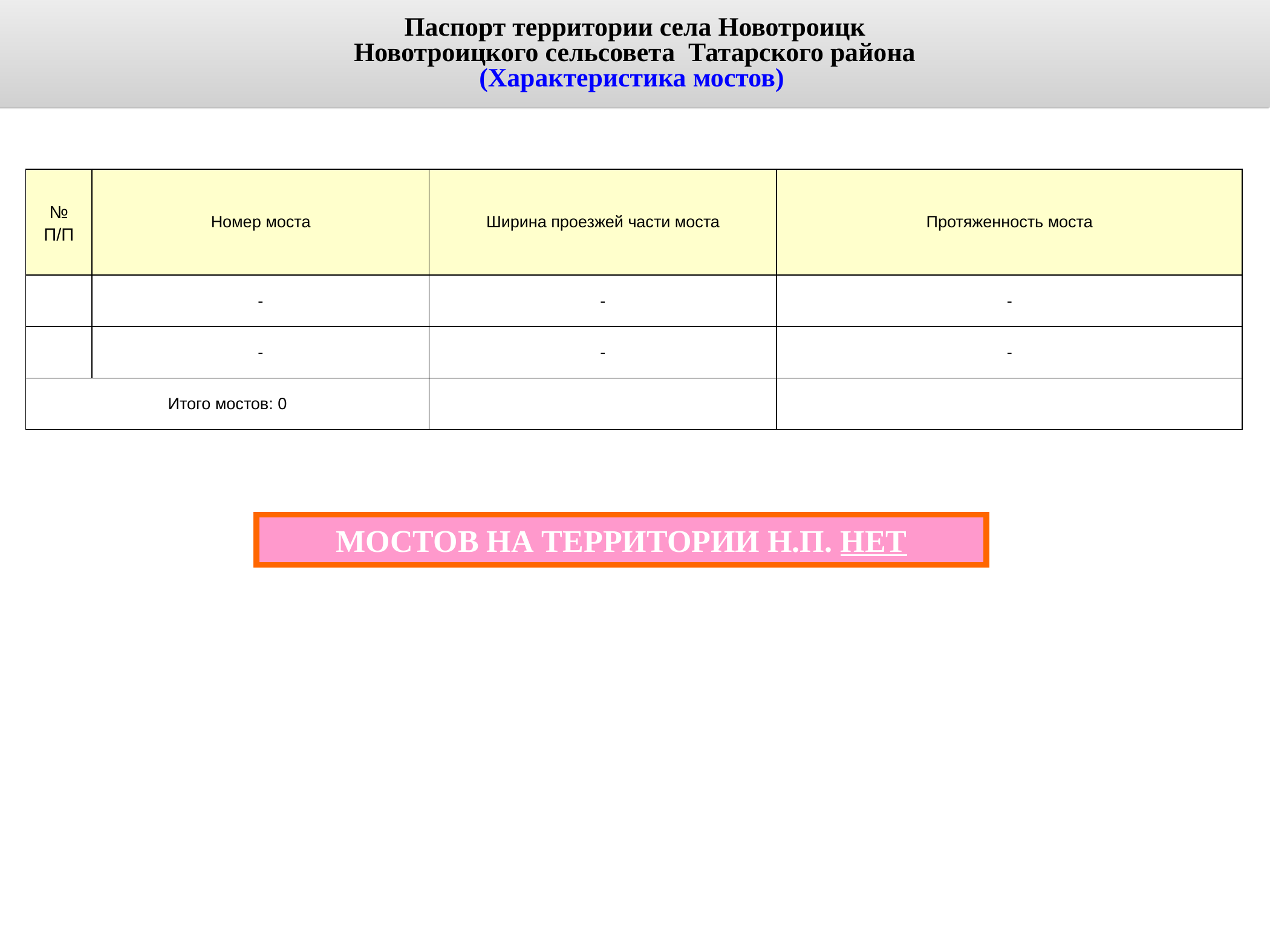

Паспорт территории села Новотроицк
Новотроицкого сельсовета  Татарского района
(Характеристика мостов)
| № П/П | Номер моста | Ширина проезжей части моста | Протяженность моста |
| --- | --- | --- | --- |
|  | - | - | - |
|  | - | - | - |
| Итого мостов: 0 |  |  |  |
МОСТОВ НА ТЕРРИТОРИИ Н.П. НЕТ